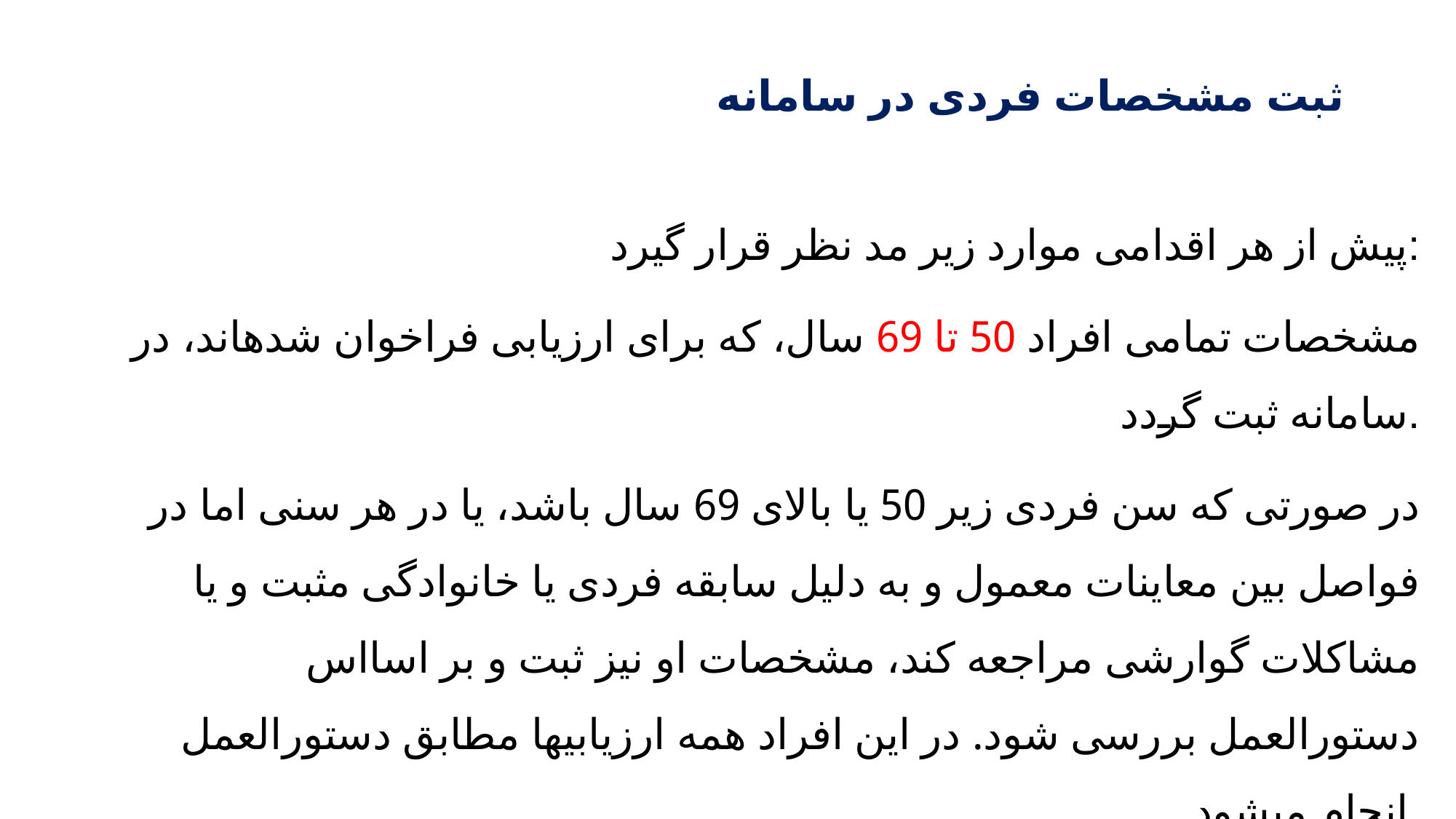

# ثبت مشخصات فردی در سامانه
پیش از هر اقدامی موارد زیر مد نظر قرار گیرد:
مشخصات تمامی افراد 50 تا 69 سال، که برای ارزیابی فراخوان شدهاند، در سامانه ثبت گردد.
در صورتی که سن فردی زیر 50 یا بالای 69 سال باشد، یا در هر سنی اما در فواصل بین معاینات معمول و به دلیل سابقه فردی یا خانوادگی مثبت و یا مشاکلات گوارشی مراجعه کند، مشخصات او نیز ثبت و بر اسااس دستورالعمل بررسی شود. در این افراد همه ارزیابیها مطابق دستورالعمل انجام میشود.